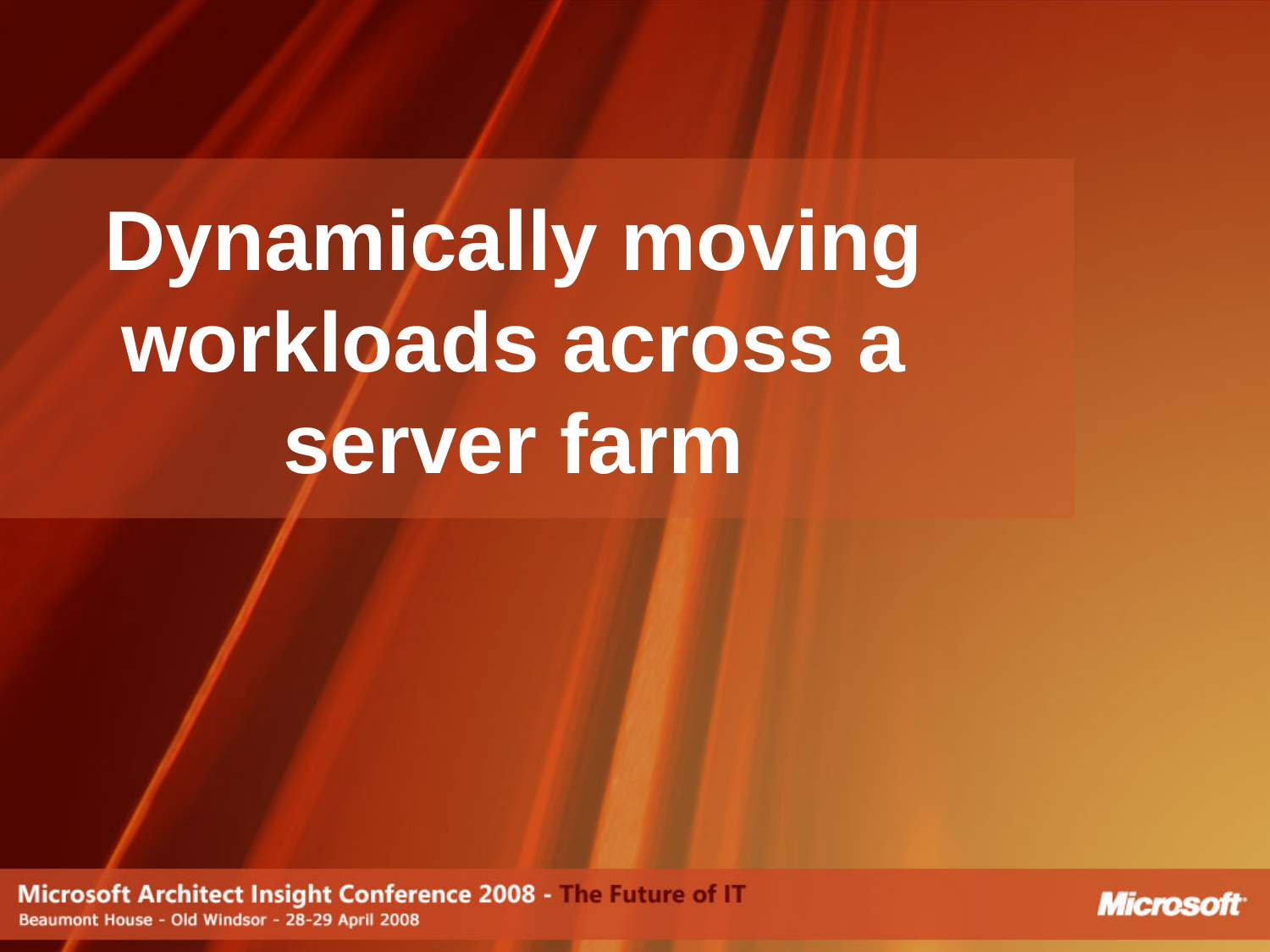

# Dynamically moving workloads across a server farm